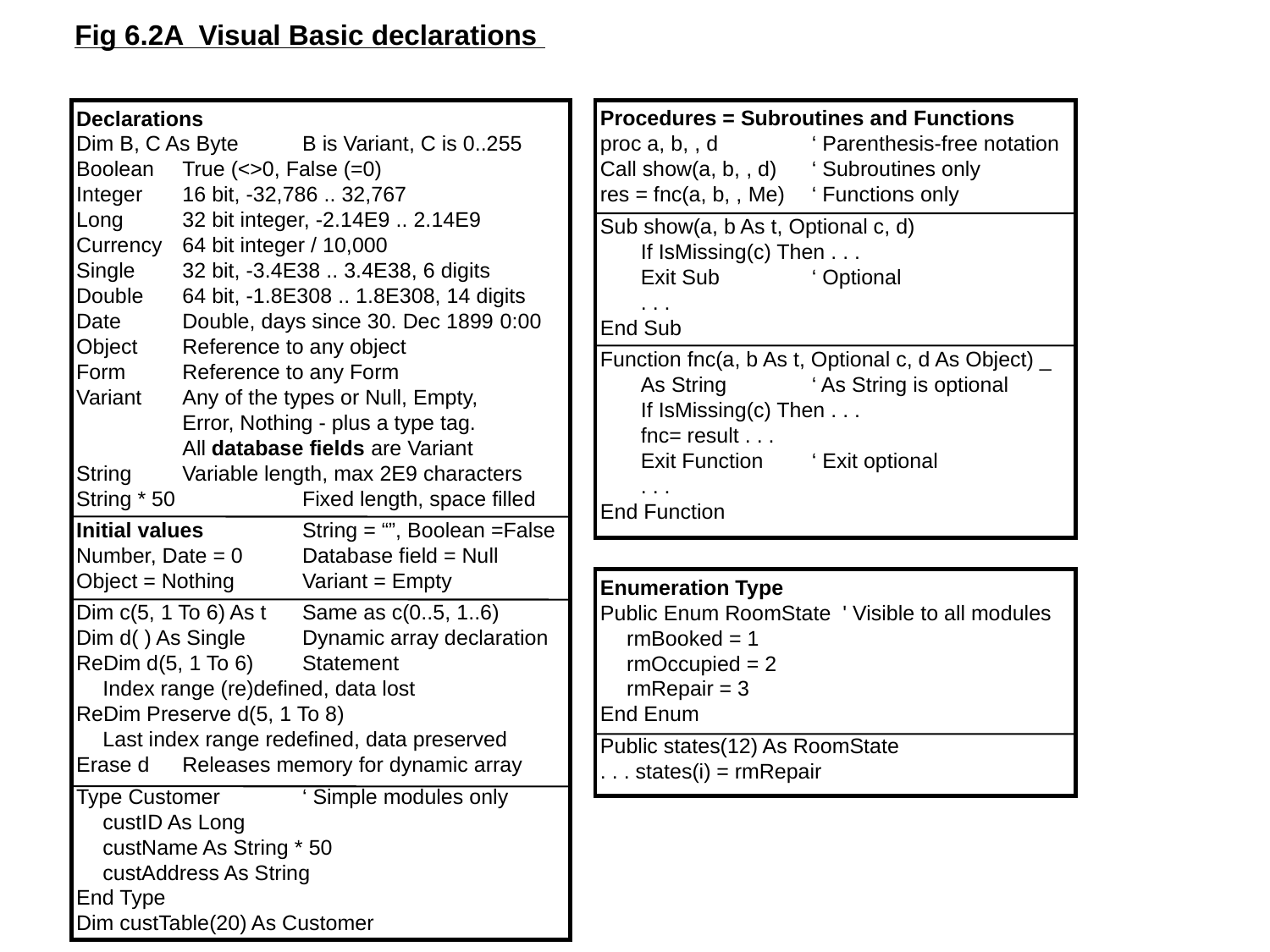

Fig 6.2A  Visual Basic declarations
Declarations
Dim B, C As Byte	B is Variant, C is 0..255
Boolean	True (<>0, False (=0)
Integer	16 bit, -32,786 .. 32,767
Long	32 bit integer, -2.14E9 .. 2.14E9
Currency	64 bit integer / 10,000
Single	32 bit, -3.4E38 .. 3.4E38, 6 digits
Double	64 bit, -1.8E308 .. 1.8E308, 14 digits
Date	Double, days since 30. Dec 1899 0:00
Object	Reference to any object
Form	Reference to any Form
Variant	Any of the types or Null, Empty,
		Error, Nothing - plus a type tag.
		All database fields are Variant
String	Variable length, max 2E9 characters
String * 50		Fixed length, space filled
Initial values	String = “”, Boolean =False
Number, Date = 0 	Database field = Null
Object = Nothing	Variant = Empty
Dim c(5, 1 To 6) As t	Same as c(0..5, 1..6)
Dim d( ) As Single	Dynamic array declaration
ReDim d(5, 1 To 6)	Statement
	Index range (re)defined, data lost
ReDim Preserve d(5, 1 To 8)
	Last index range redefined, data preserved
Erase d	Releases memory for dynamic array
Type Customer	‘ Simple modules only
	custID As Long
	custName As String * 50
	custAddress As String
End Type
Dim custTable(20) As Customer
Procedures = Subroutines and Functions
proc a, b, , d	‘ Parenthesis-free notation
Call show(a, b, , d)	‘ Subroutines only
res = fnc(a, b, , Me)	‘ Functions only
Sub show(a, b As t, Optional c, d)
	If IsMissing(c) Then . . .
	Exit Sub	‘ Optional
	. . .
End Sub
Function fnc(a, b As t, Optional c, d As Object) _
	As String 	‘ As String is optional
	If IsMissing(c) Then . . .
	fnc= result . . .
	Exit Function	‘ Exit optional
	. . .
End Function

Enumeration Type
Public Enum RoomState  ' Visible to all modules
	rmBooked = 1
	rmOccupied = 2
	rmRepair = 3
End Enum
Public states(12) As RoomState
. . . states(i) = rmRepair